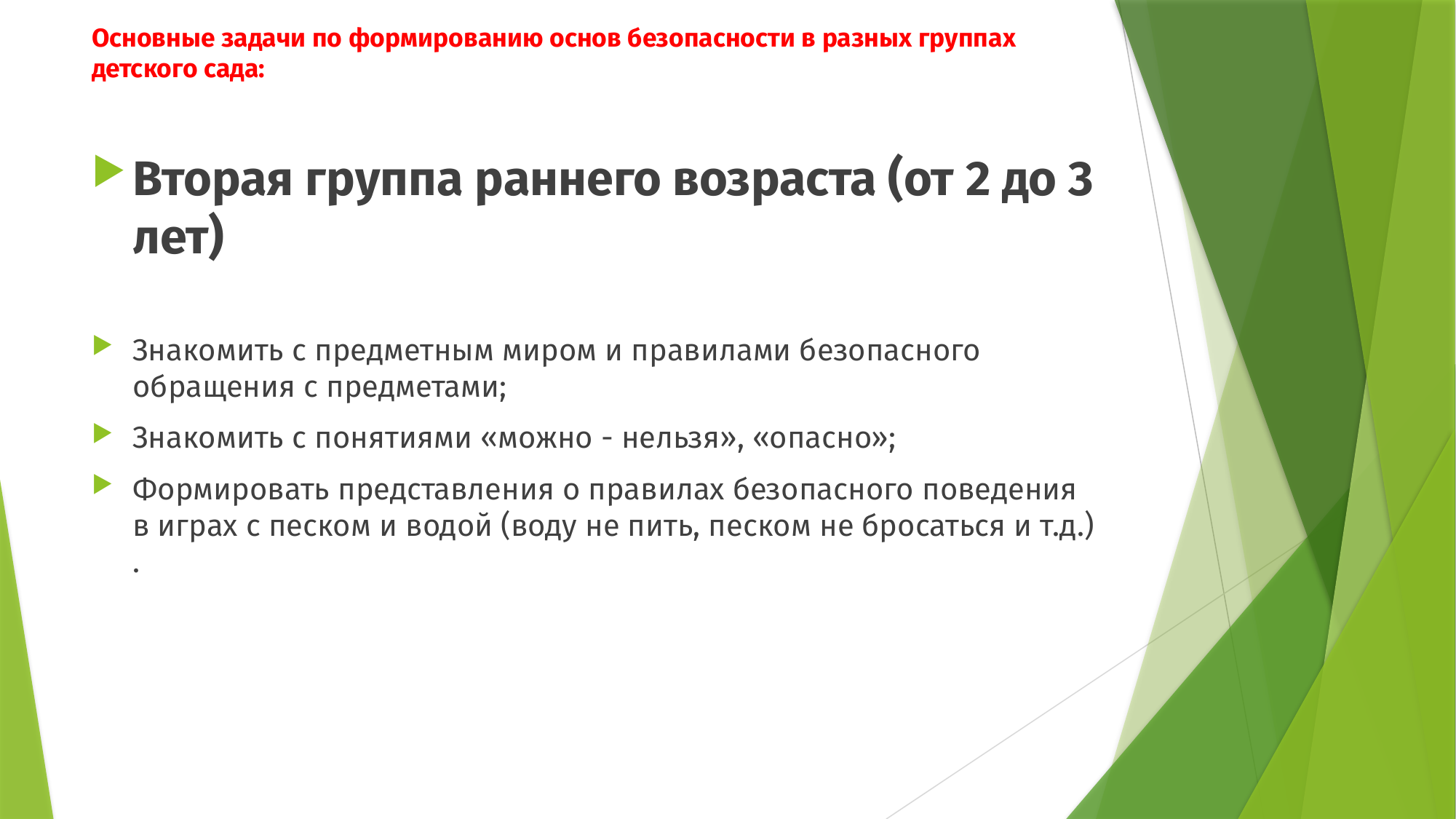

# Основные задачи по формированию основ безопасности в разных группах детского сада:
Вторая группа раннего возраста (от 2 до 3 лет)

Знакомить с предметным миром и правилами безопасного обращения с предметами;
Знакомить с понятиями «можно - нельзя», «опасно»;
Формировать представления о правилах безопасного поведения в играх с песком и водой (воду не пить, песком не бросаться и т.д.) .